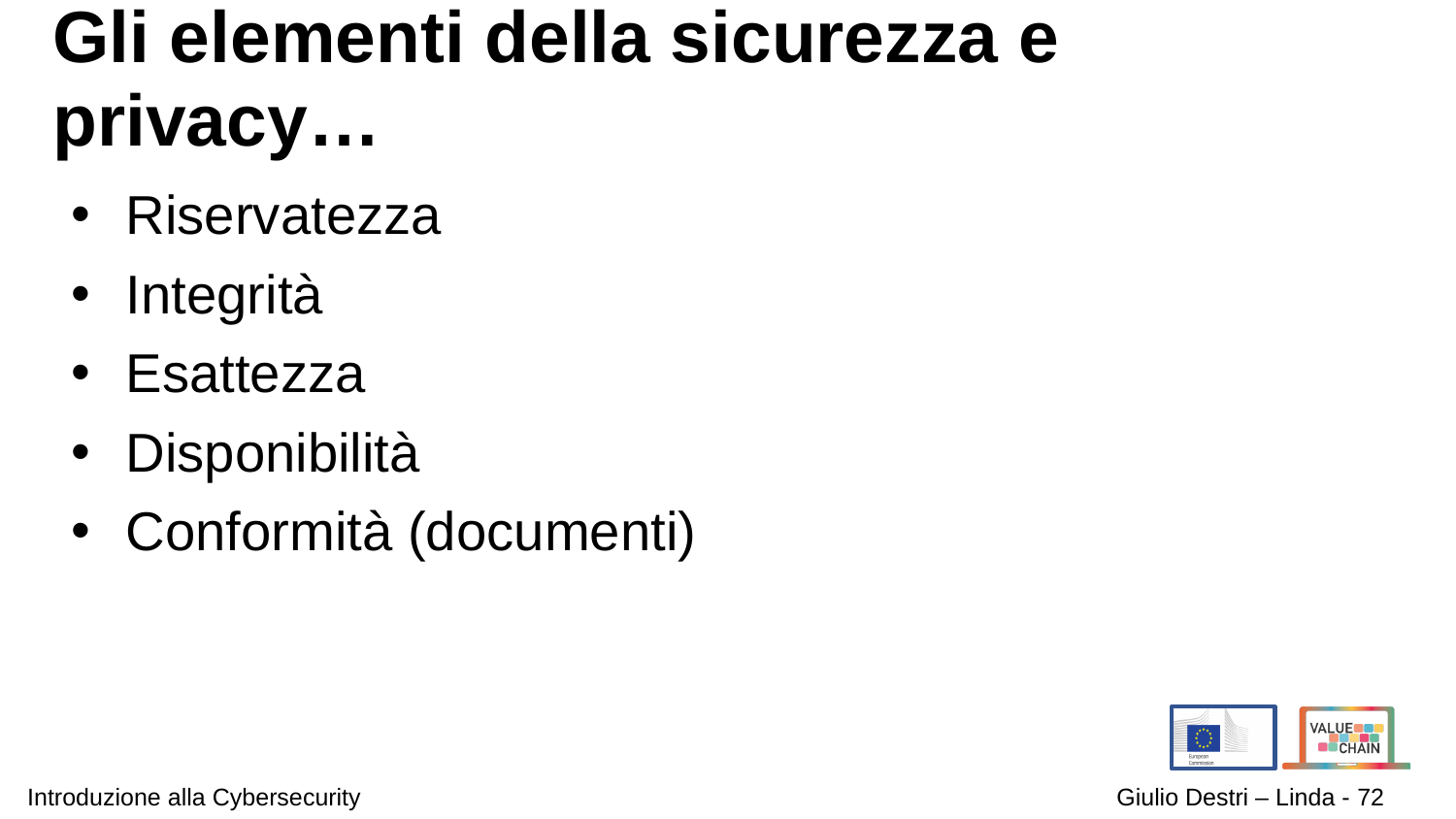

# Gli elementi della sicurezza e privacy…
Riservatezza
Integrità
Esattezza
Disponibilità
Conformità (documenti)